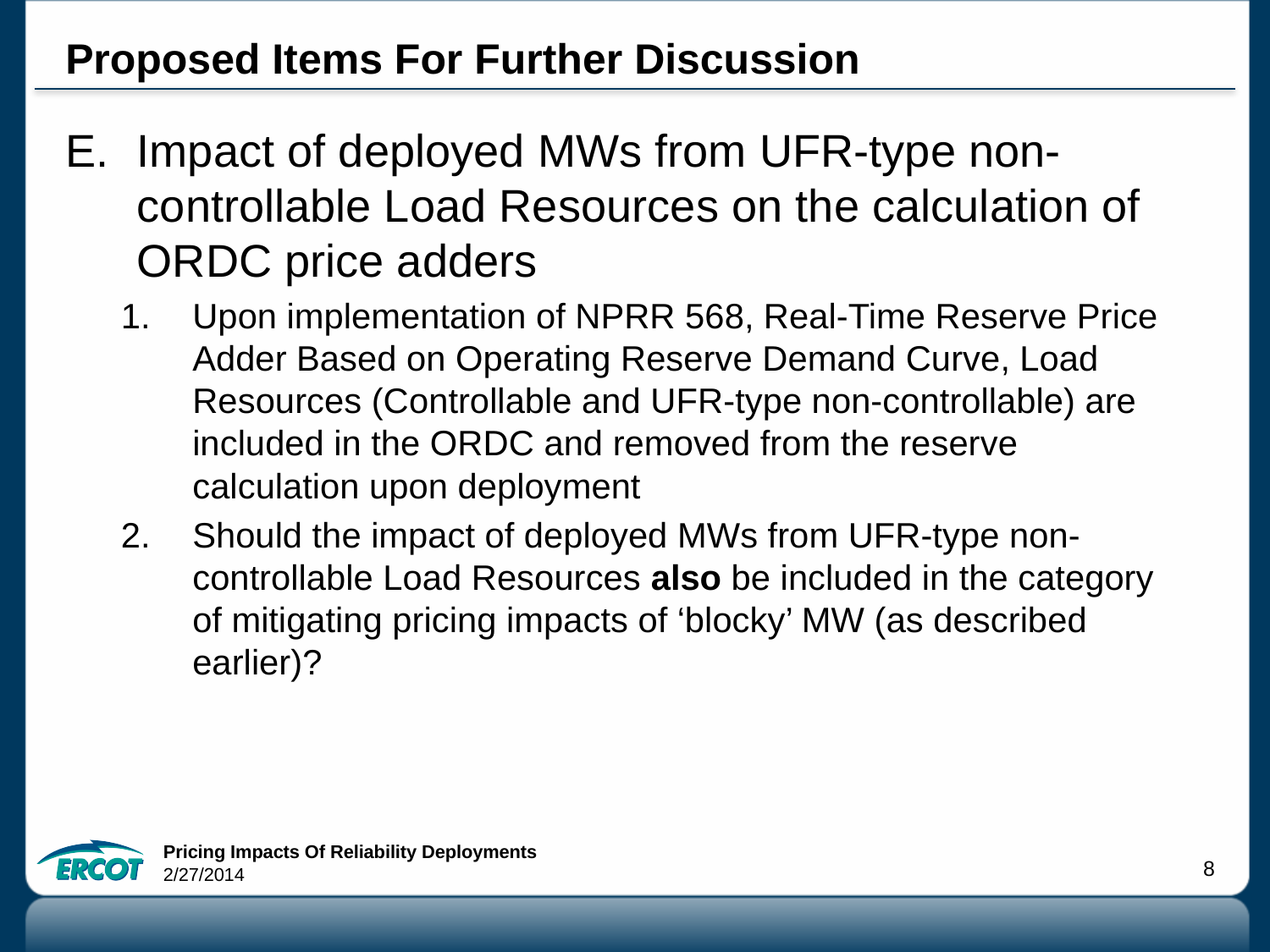

# Proposed Items For Further Discussion
Impact of deployed MWs from UFR-type non-controllable Load Resources on the calculation of ORDC price adders
Upon implementation of NPRR 568, Real-Time Reserve Price Adder Based on Operating Reserve Demand Curve, Load Resources (Controllable and UFR-type non-controllable) are included in the ORDC and removed from the reserve calculation upon deployment
Should the impact of deployed MWs from UFR-type non-controllable Load Resources also be included in the category of mitigating pricing impacts of ‘blocky’ MW (as described earlier)?